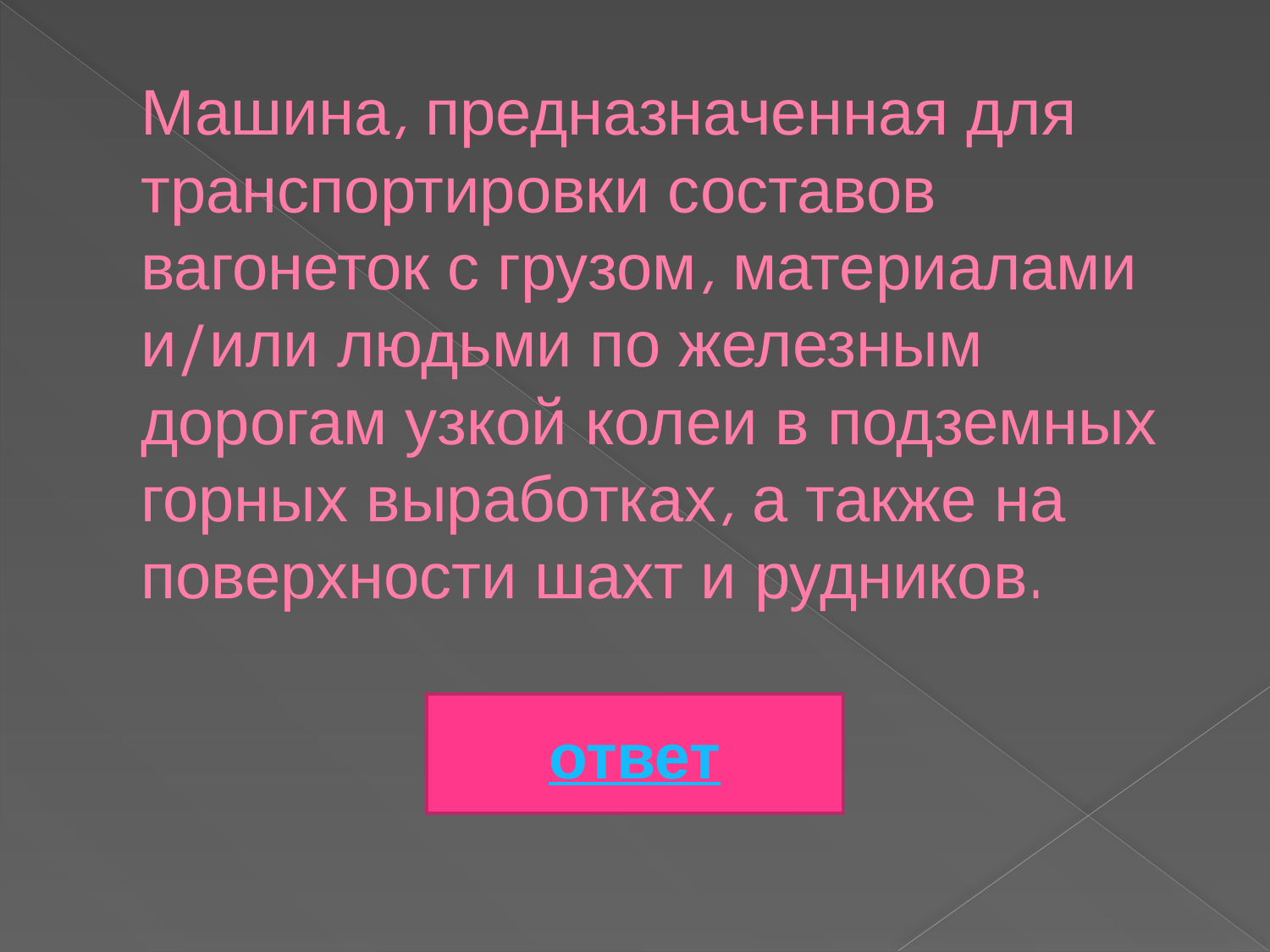

# Машина, предназначенная для транспортировки составов вагонеток с грузом, материалами и/или людьми по железным дорогам узкой колеи в подземных горных выработках, а также на поверхности шахт и рудников.
ответ